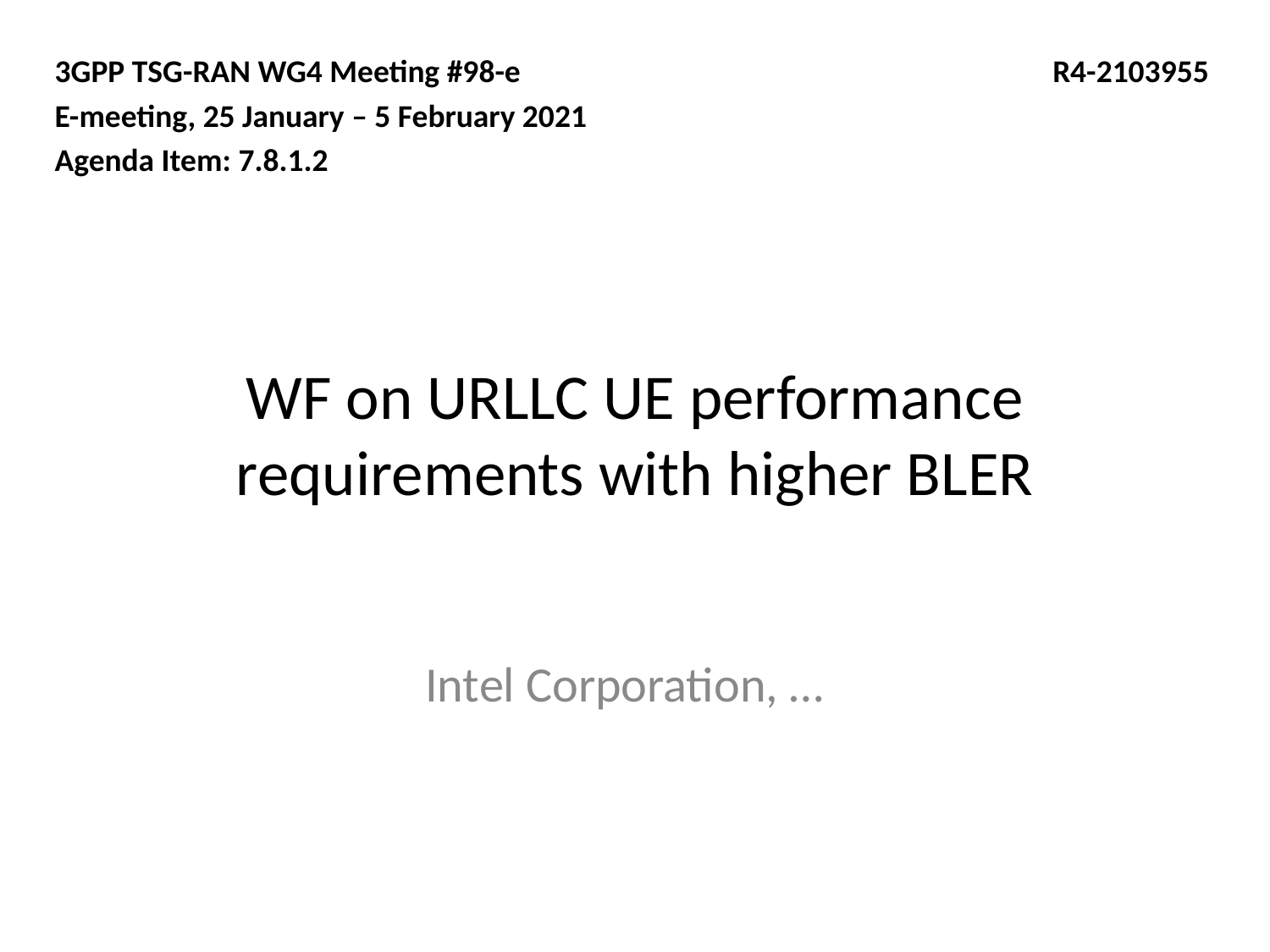

3GPP TSG-RAN WG4 Meeting #98-e
E-meeting, 25 January – 5 February 2021
Agenda Item: 7.8.1.2
R4-2103955
# WF on URLLC UE performance requirements with higher BLER
Intel Corporation, …